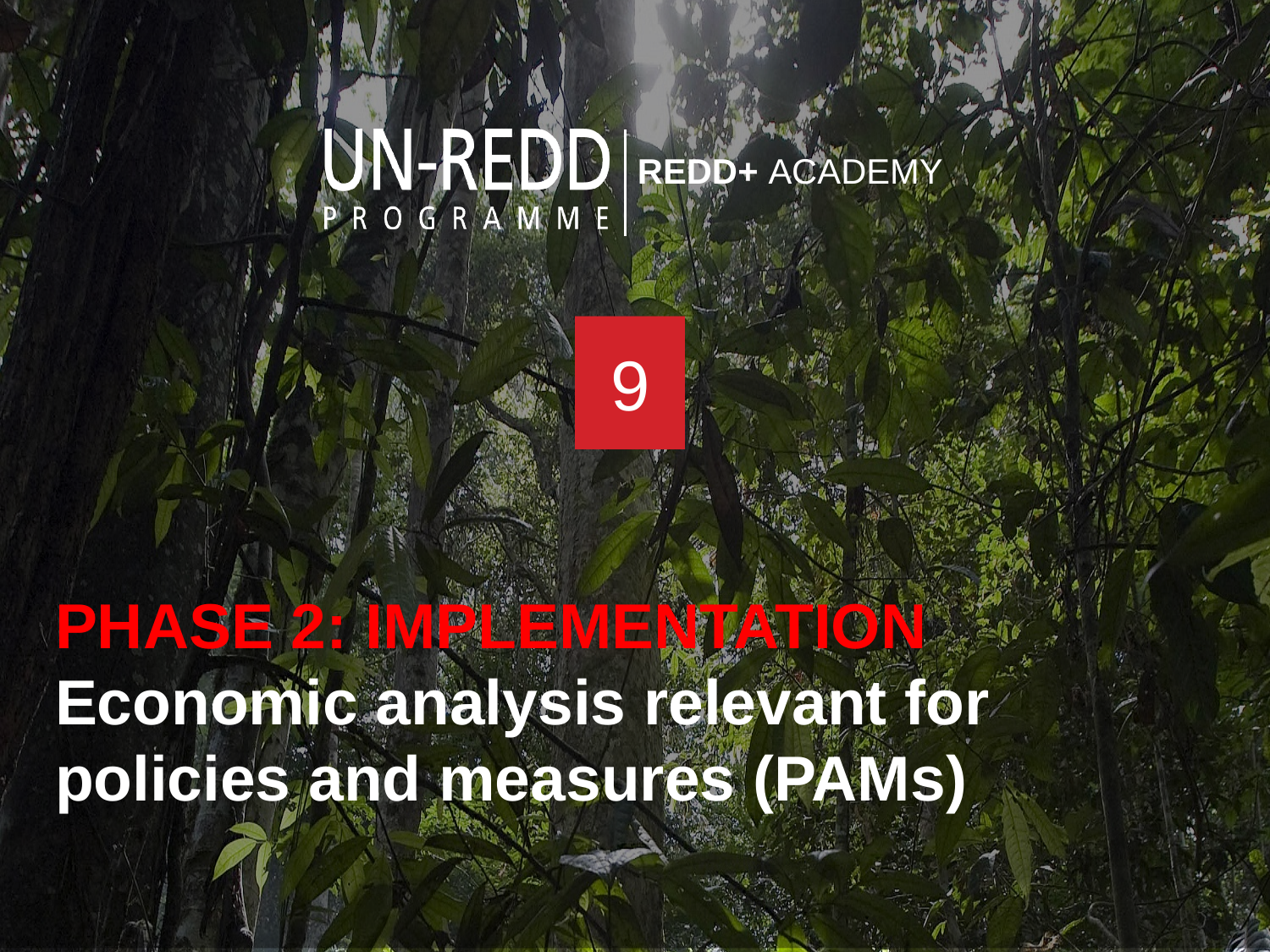

# PHASE 2: IMPLEMENTATION Economic analysis relevant for policies and measures (PAMs)